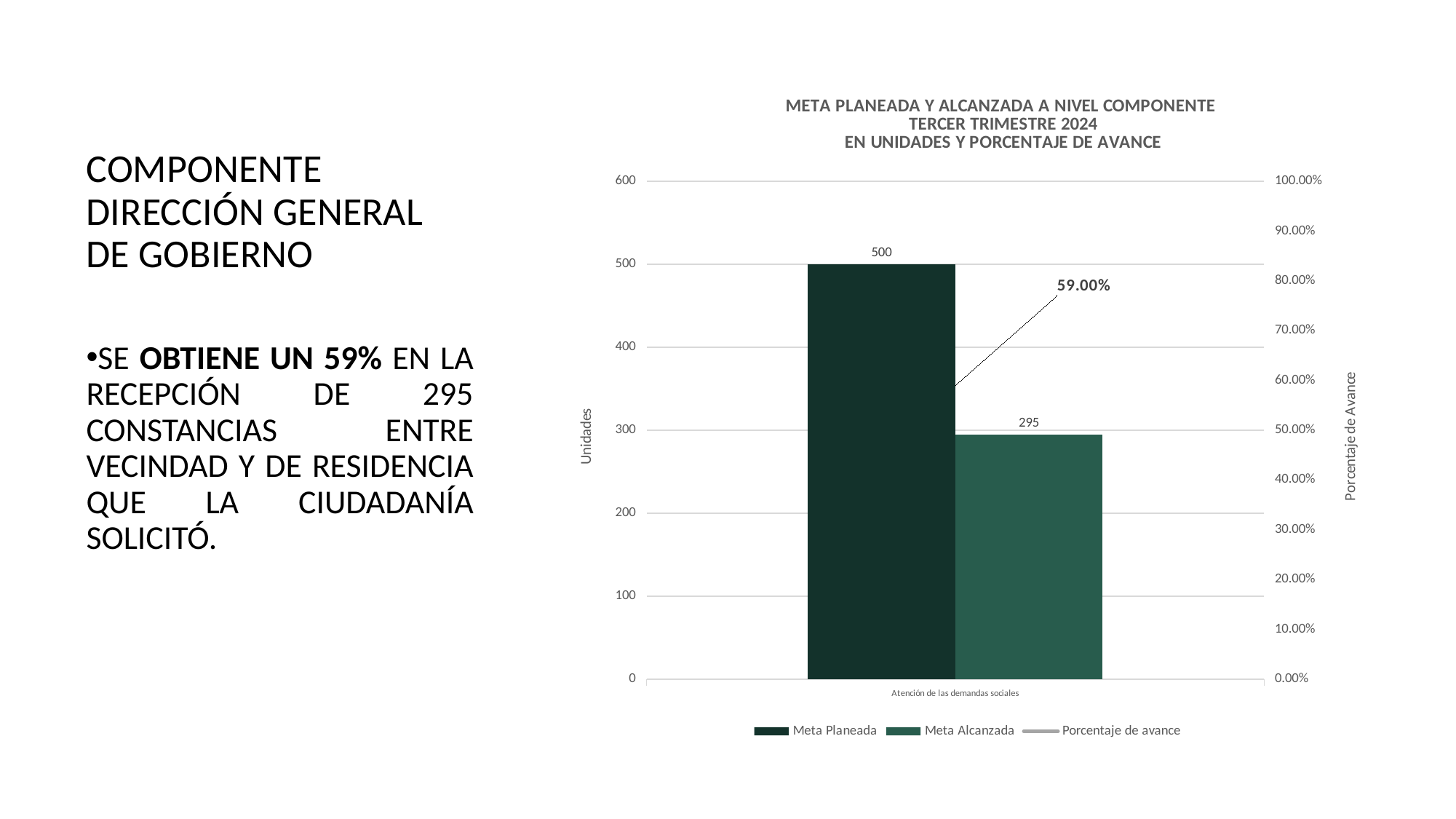

COMPONENTE DIRECCIÓN GENERAL DE GOBIERNO

### Chart: META PLANEADA Y ALCANZADA A NIVEL COMPONENTE
TERCER TRIMESTRE 2024
EN UNIDADES Y PORCENTAJE DE AVANCE

| Category | Meta Planeada | Meta Alcanzada |  |
|---|---|---|---|
| Atención de las demandas sociales | 500.0 | 295.0 | 0.59 |
SE OBTIENE UN 59% EN LA RECEPCIÓN DE 295 CONSTANCIAS ENTRE VECINDAD Y DE RESIDENCIA QUE LA CIUDADANÍA SOLICITÓ.